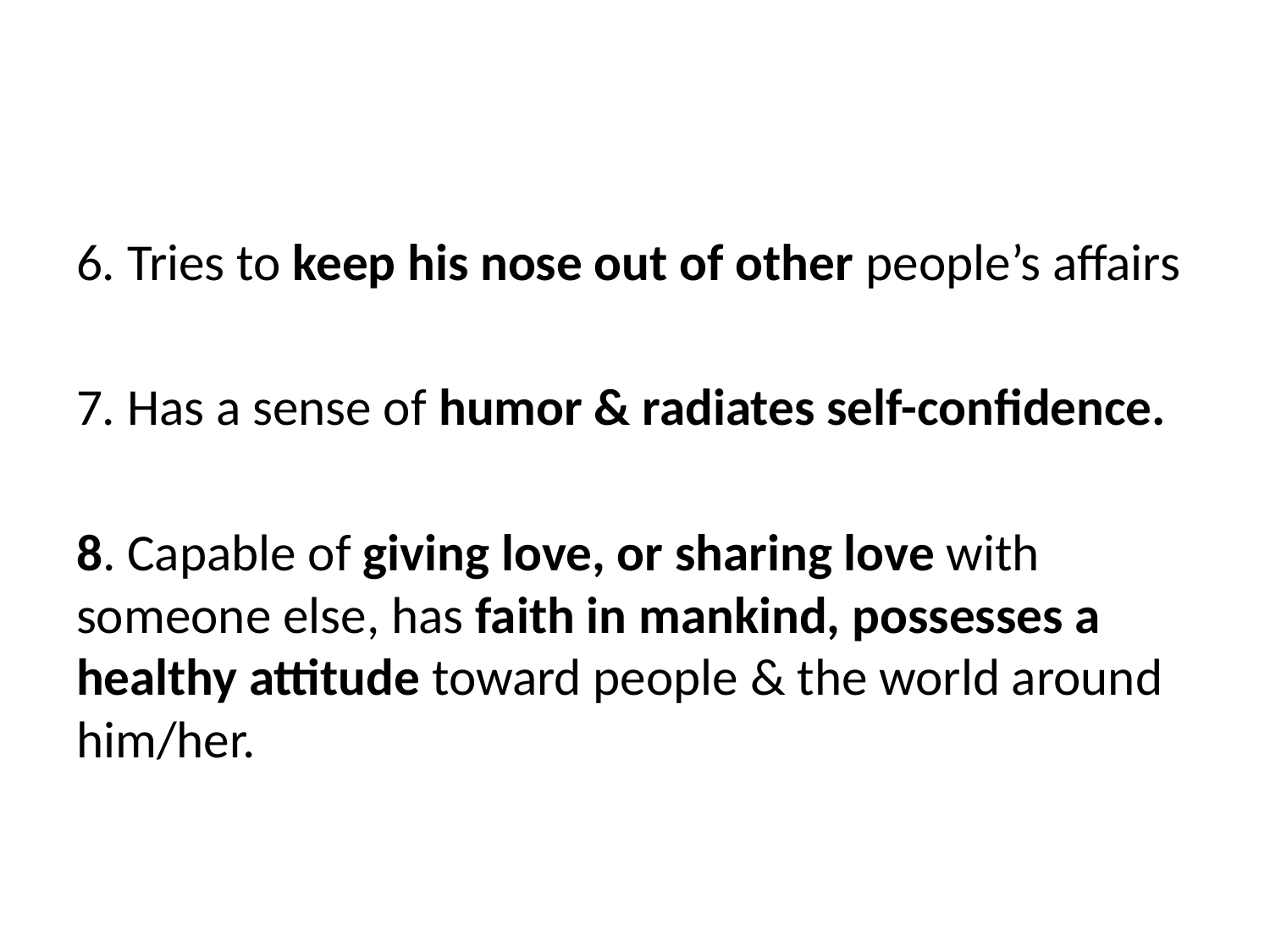

#
6. Tries to keep his nose out of other people’s affairs

7. Has a sense of humor & radiates self-confidence.

8. Capable of giving love, or sharing love with someone else, has faith in mankind, possesses a healthy attitude toward people & the world around him/her.